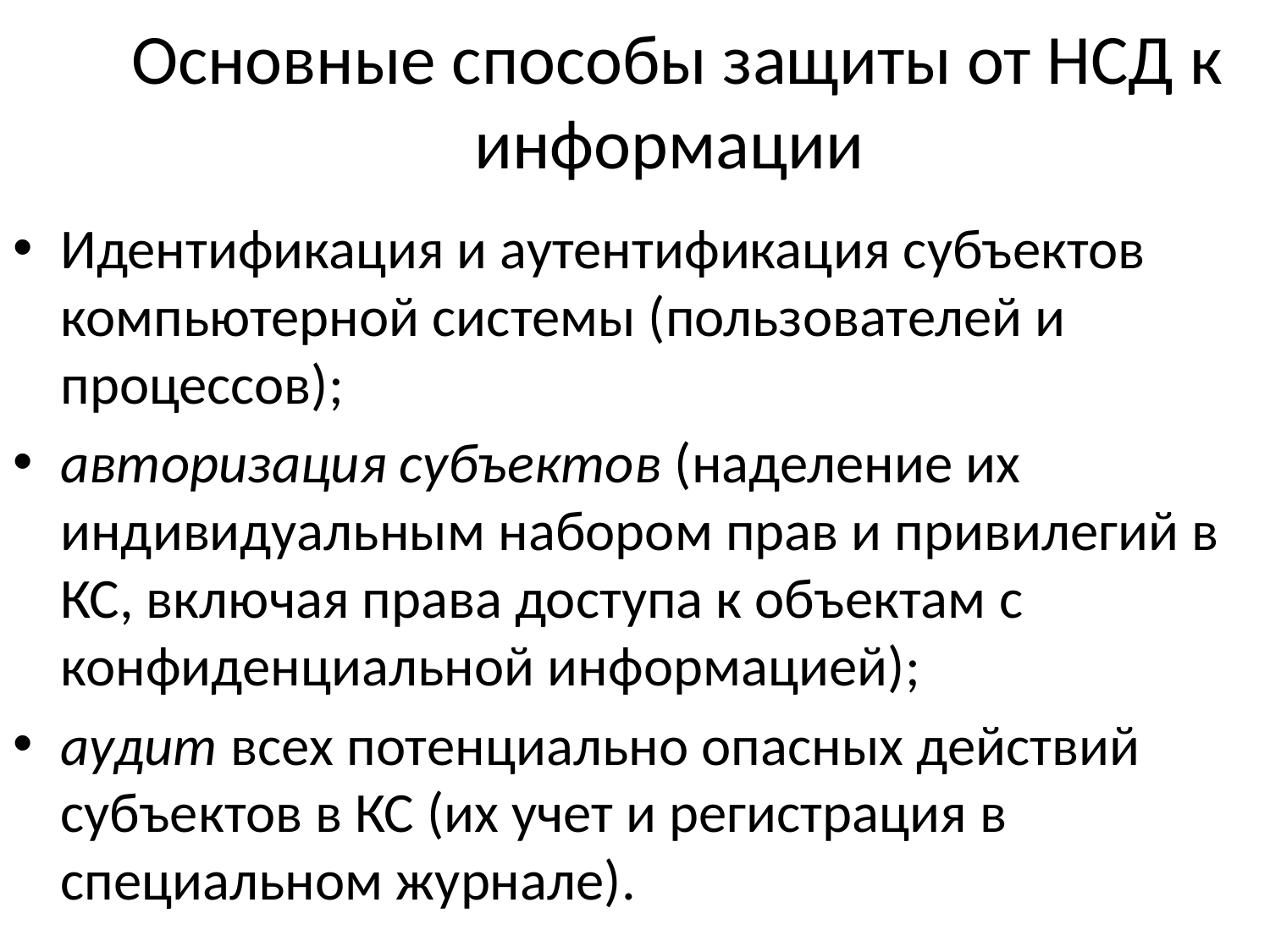

# Основные способы защиты от НСД к информации
Идентификация и аутентификация субъектов компьютерной системы (пользователей и процессов);
авторизация субъектов (наделение их индивидуальным набором прав и привилегий в КС, включая права доступа к объектам с конфиденциальной информацией);
аудит всех потенциально опасных действий субъектов в КС (их учет и регистрация в специальном журнале).